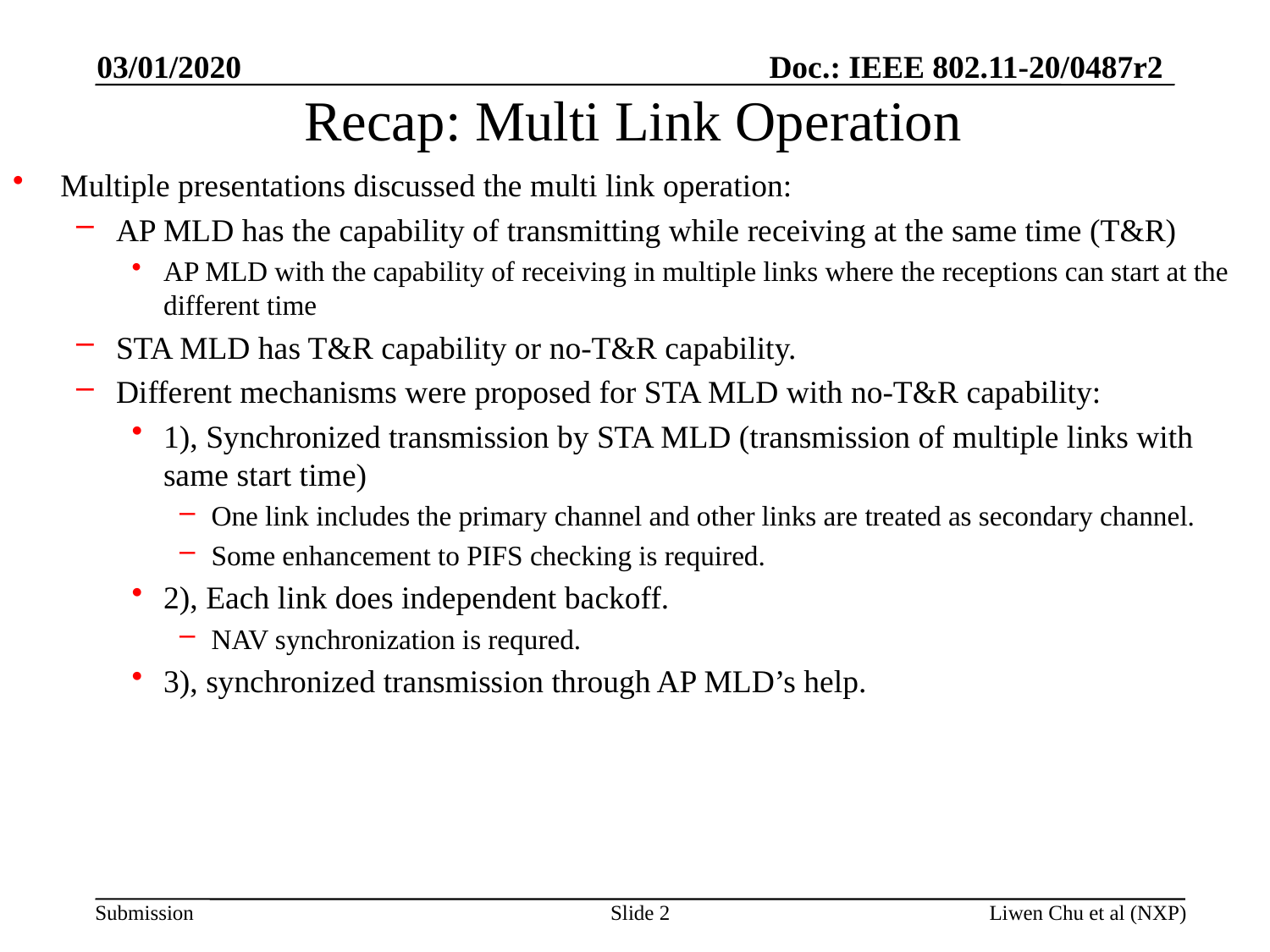

03/01/2020
# Recap: Multi Link Operation
Multiple presentations discussed the multi link operation:
AP MLD has the capability of transmitting while receiving at the same time (T&R)
AP MLD with the capability of receiving in multiple links where the receptions can start at the different time
STA MLD has T&R capability or no-T&R capability.
Different mechanisms were proposed for STA MLD with no-T&R capability:
1), Synchronized transmission by STA MLD (transmission of multiple links with same start time)
One link includes the primary channel and other links are treated as secondary channel.
Some enhancement to PIFS checking is required.
2), Each link does independent backoff.
NAV synchronization is requred.
3), synchronized transmission through AP MLD’s help.

Slide 2
Liwen Chu et al (NXP)